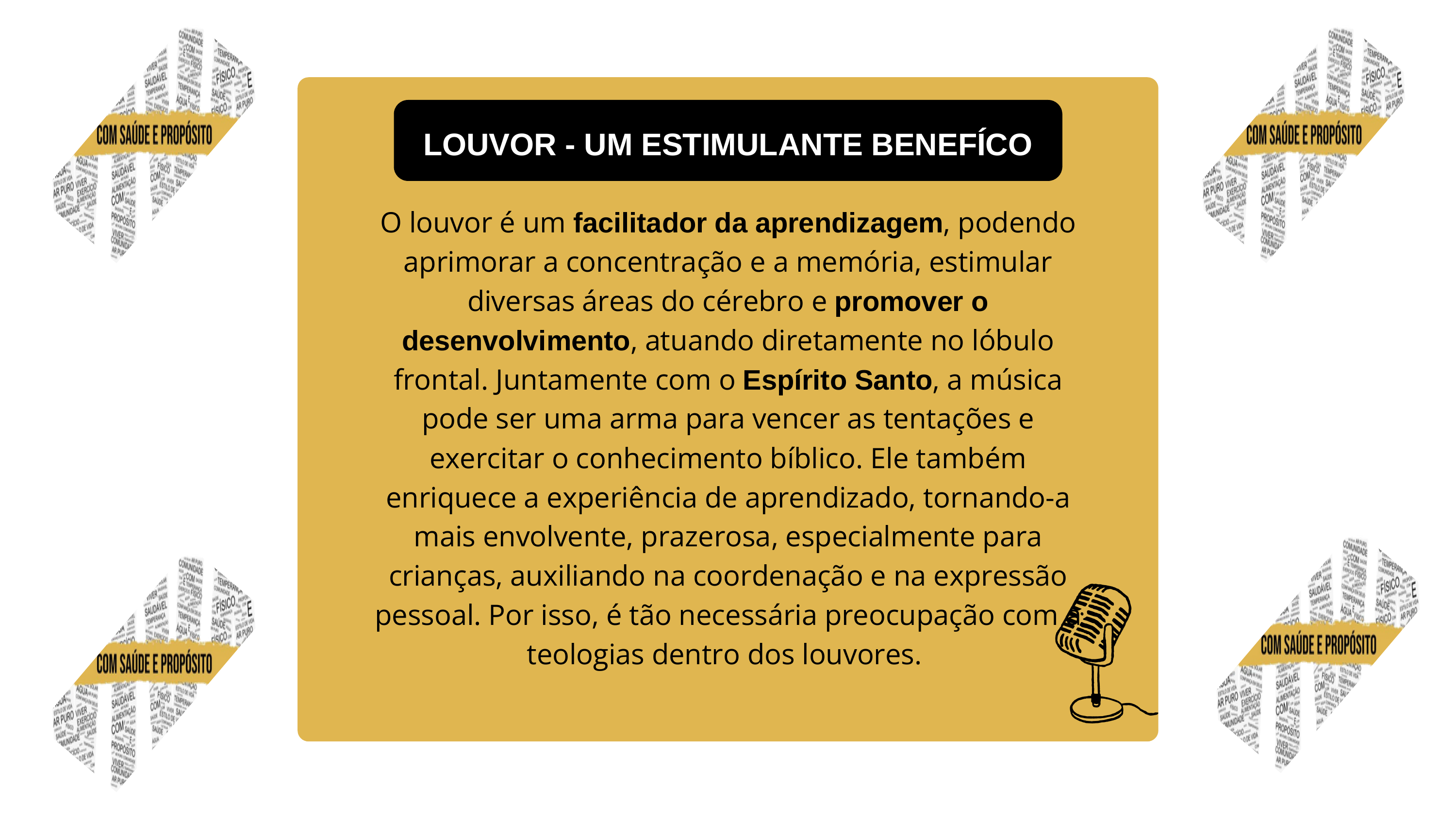

LOUVOR - UM ESTIMULANTE BENEFÍCO
O louvor é um facilitador da aprendizagem, podendo aprimorar a concentração e a memória, estimular diversas áreas do cérebro e promover o desenvolvimento, atuando diretamente no lóbulo frontal. Juntamente com o Espírito Santo, a música pode ser uma arma para vencer as tentações e exercitar o conhecimento bíblico. Ele também enriquece a experiência de aprendizado, tornando-a mais envolvente, prazerosa, especialmente para crianças, auxiliando na coordenação e na expressão pessoal. Por isso, é tão necessária preocupação com a teologias dentro dos louvores.